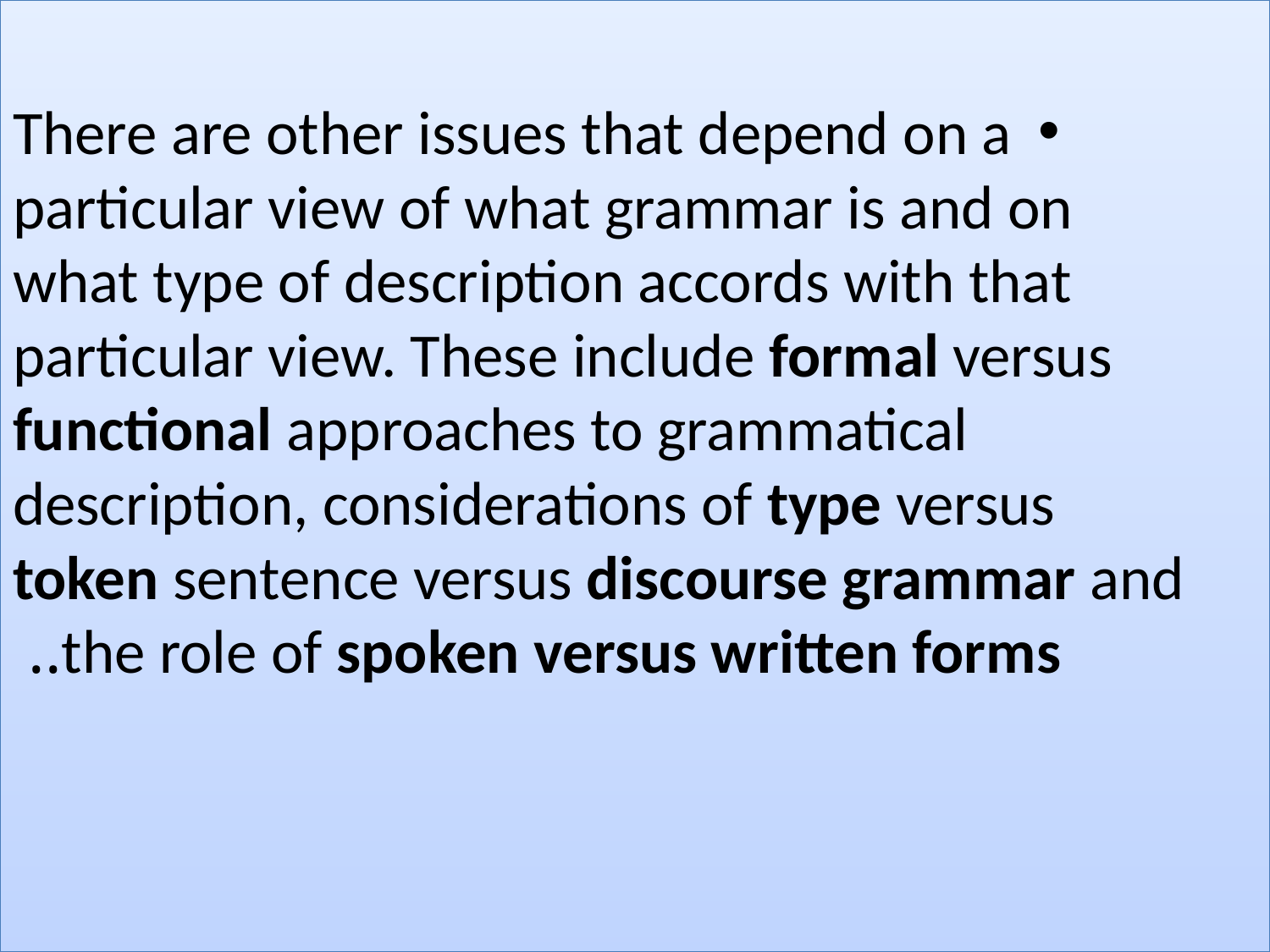

There are other issues that depend on a particular view of what grammar is and on what type of description accords with that particular view. These include formal versus functional approaches to grammatical description, considerations of type versus token sentence versus discourse grammar and the role of spoken versus written forms..